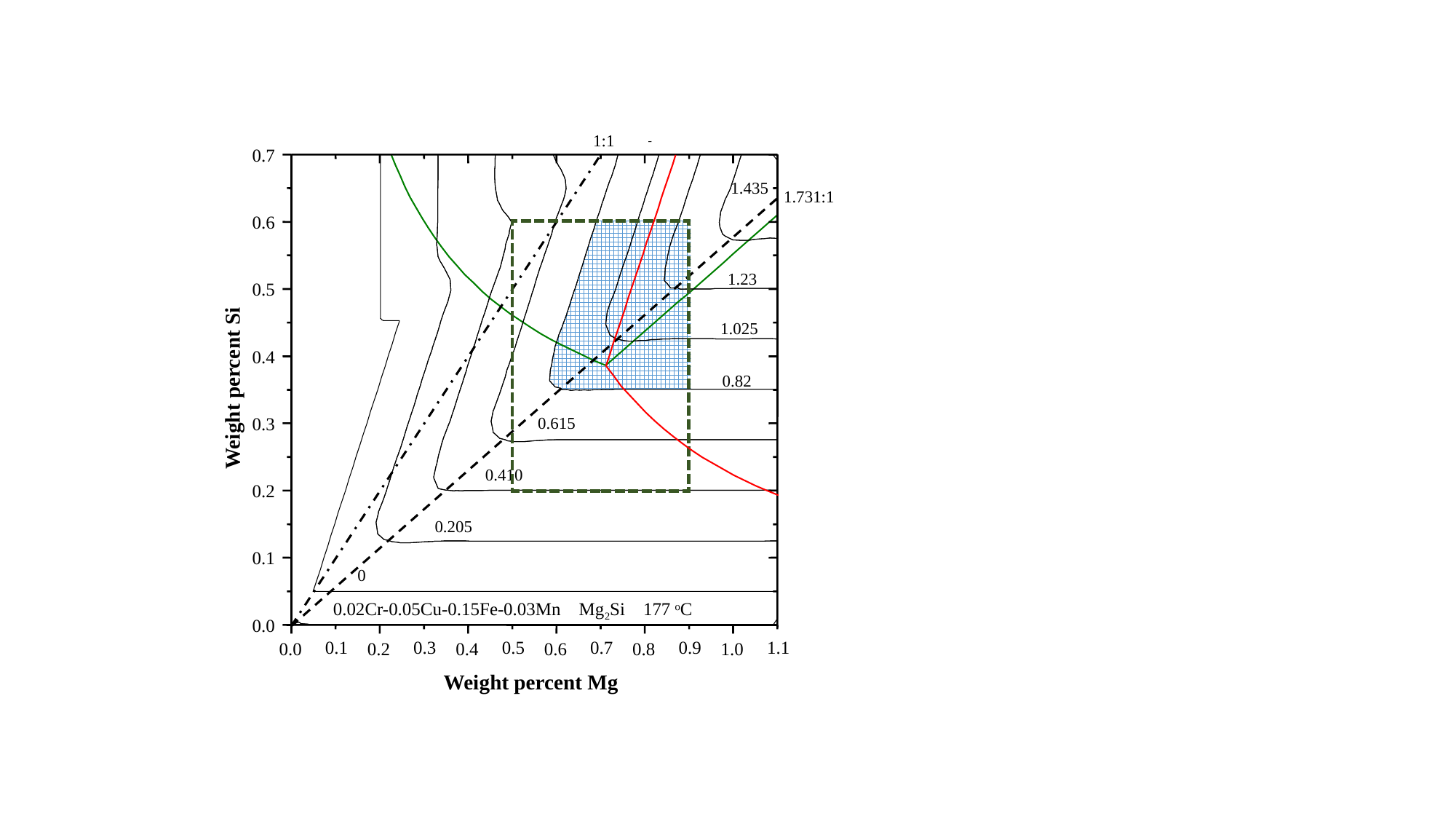

1:1

0.7

1.435

0.6

1.23
0.5

1.025

0.4

0.82
Weight percent Si

0.615
0.3

0.410
0.2

0.205

0.1

0

0.02Cr-0.05Cu-0.15Fe-0.03Mn    Mg2Si    177 ᵒC

0.0

0.0
0.2
0.4
0.6
0.8
1.0
Weight percent Mg

1.731:1

0.1
0.3
0.5
0.7
0.9
1.1